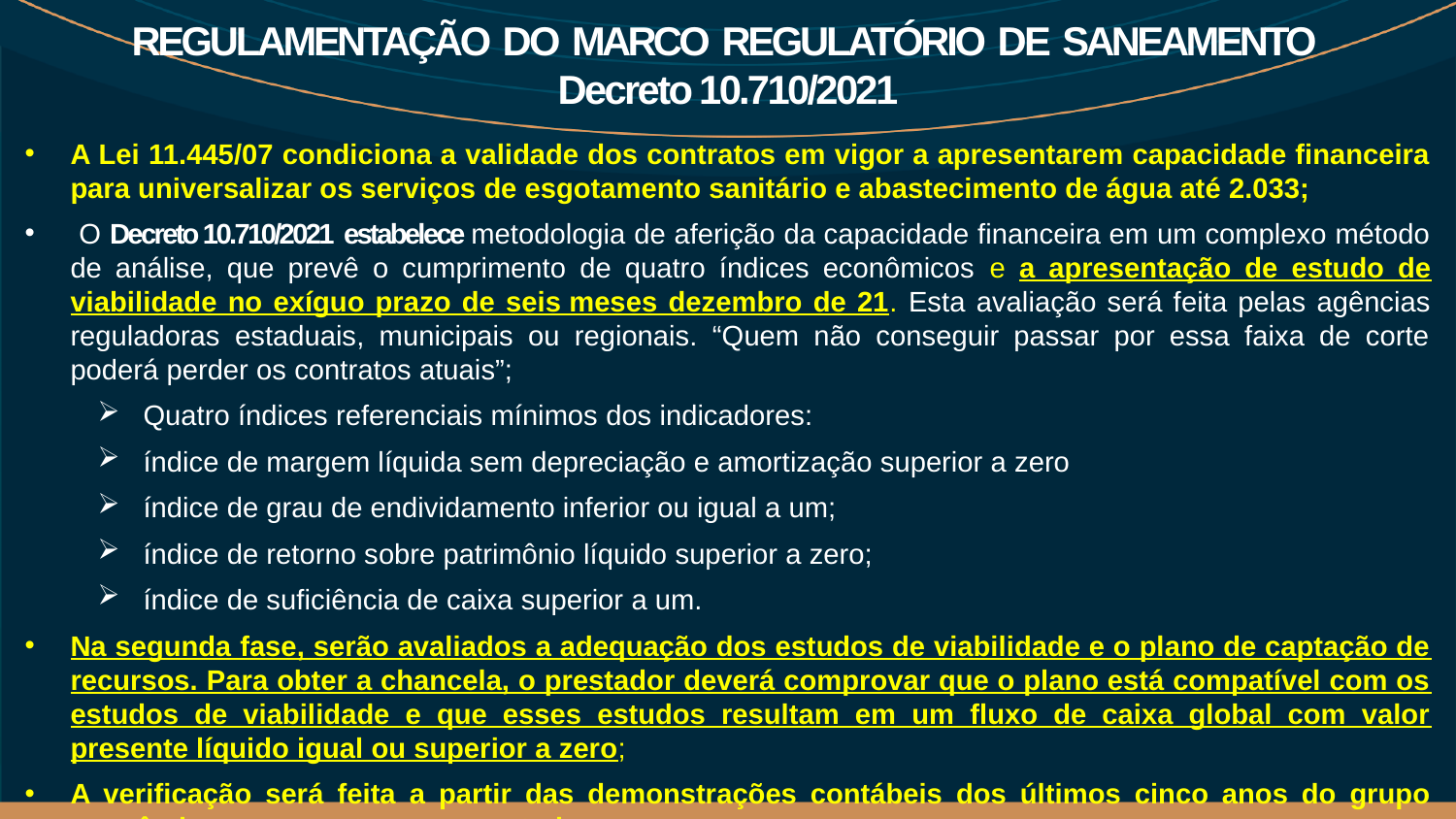

# REGULAMENTAÇÃO DO MARCO REGULATÓRIO DE SANEAMENTO Decreto 10.710/2021
A Lei 11.445/07 condiciona a validade dos contratos em vigor a apresentarem capacidade financeira para universalizar os serviços de esgotamento sanitário e abastecimento de água até 2.033;
 O Decreto 10.710/2021  estabelece metodologia de aferição da capacidade financeira em um complexo método de análise, que prevê o cumprimento de quatro índices econômicos e a apresentação de estudo de viabilidade no exíguo prazo de seis meses dezembro de 21. Esta avaliação será feita pelas agências reguladoras estaduais, municipais ou regionais. “Quem não conseguir passar por essa faixa de corte poderá perder os contratos atuais”;
Quatro índices referenciais mínimos dos indicadores:
índice de margem líquida sem depreciação e amortização superior a zero
índice de grau de endividamento inferior ou igual a um;
índice de retorno sobre patrimônio líquido superior a zero;
índice de suficiência de caixa superior a um.
Na segunda fase, serão avaliados a adequação dos estudos de viabilidade e o plano de captação de recursos. Para obter a chancela, o prestador deverá comprovar que o plano está compatível com os estudos de viabilidade e que esses estudos resultam em um fluxo de caixa global com valor presente líquido igual ou superior a zero;
A verificação será feita a partir das demonstrações contábeis dos últimos cinco anos do grupo econômico a que pertence o prestador.